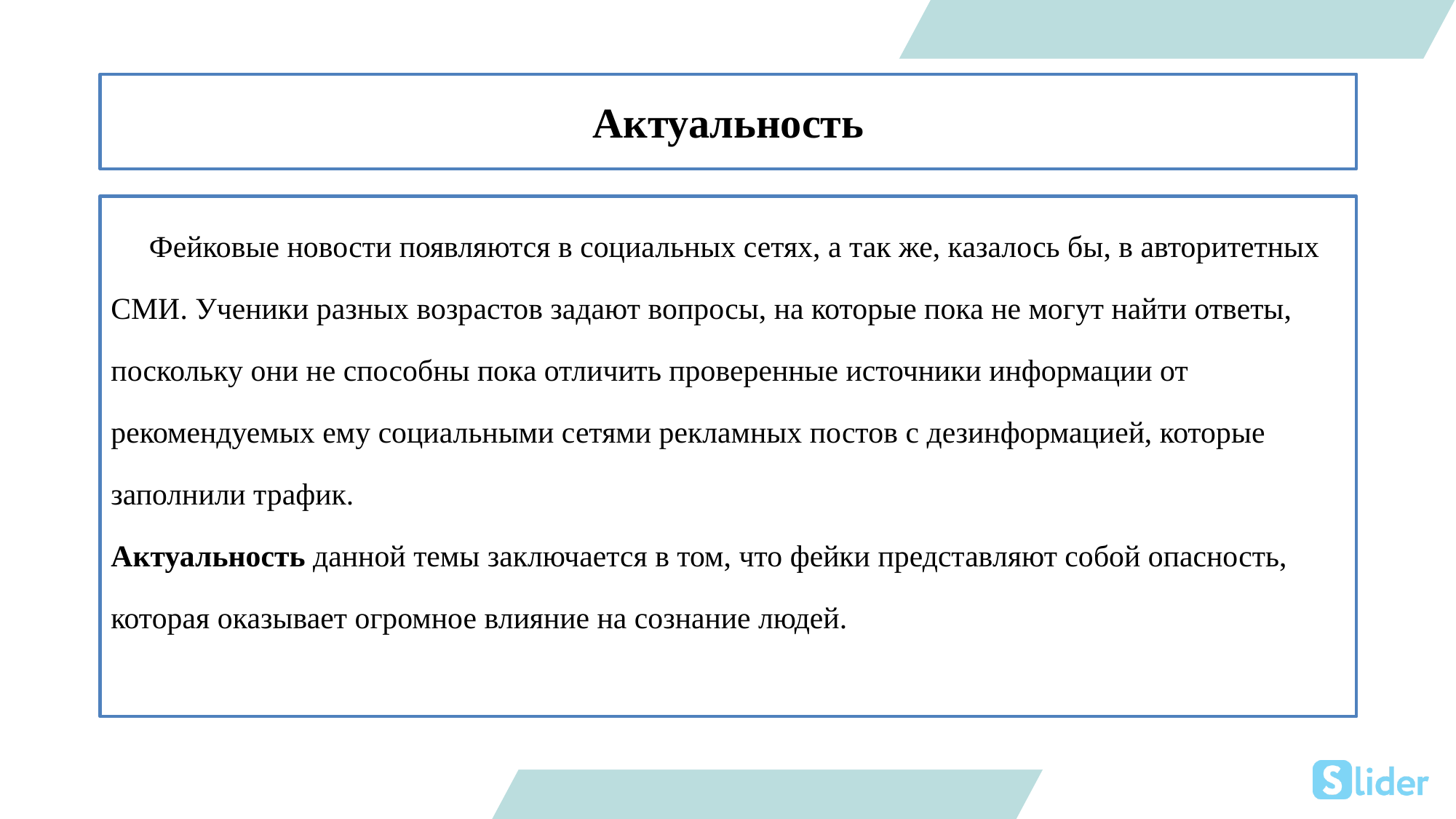

# Актуальность
     Фейковые новости появляются в социальных сетях, а так же, казалось бы, в авторитетных СМИ. Ученики разных возрастов задают вопросы, на которые пока не могут найти ответы, поскольку они не способны пока отличить проверенные источники информации от рекомендуемых ему социальными сетями рекламных постов с дезинформацией, которые заполнили трафик.
Актуальность данной темы заключается в том, что фейки представляют собой опасность, которая оказывает огромное влияние на сознание людей.